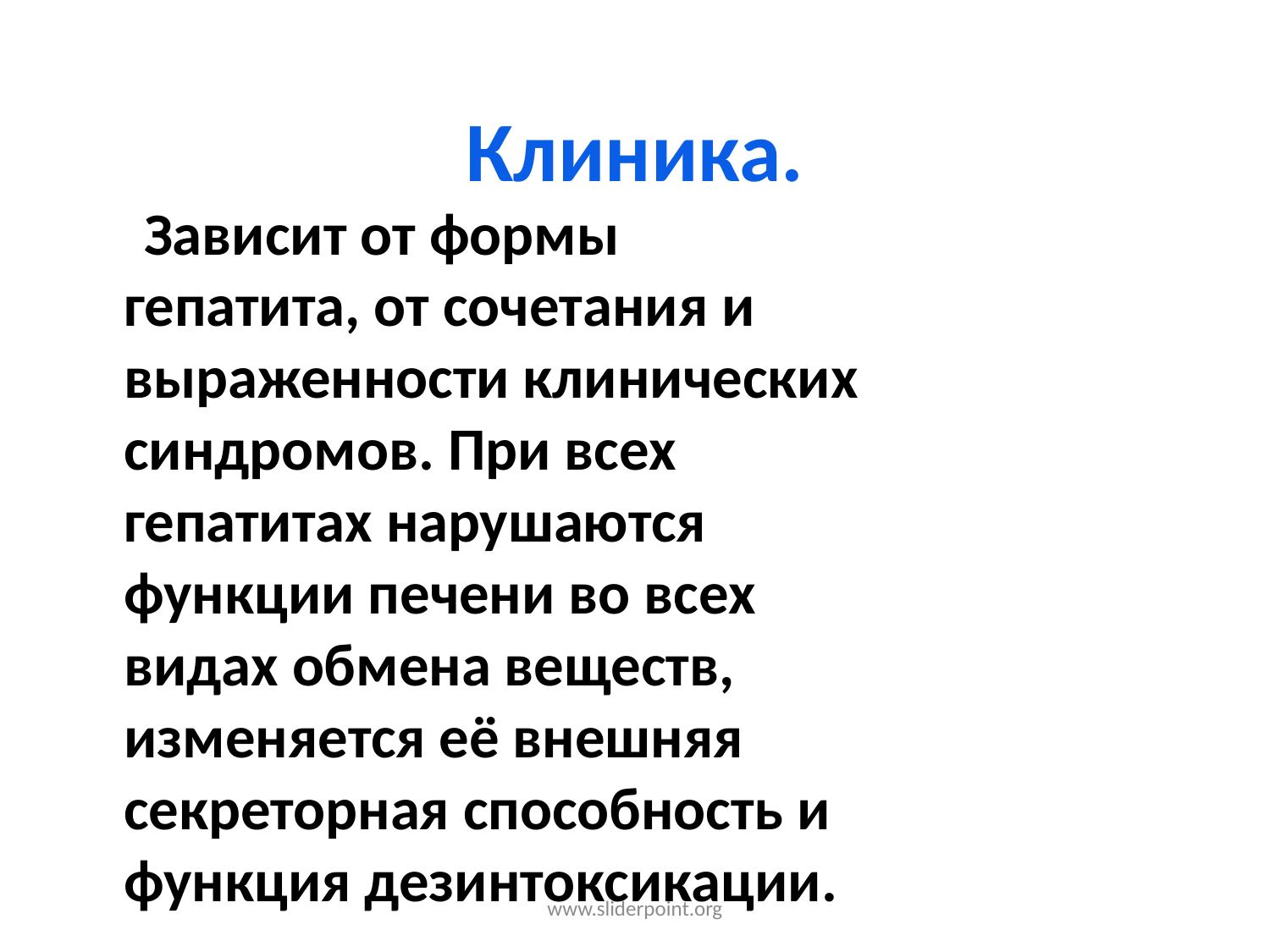

# Клиника.
     Зависит от формы гепатита, от сочетания и выраженности клинических синдромов. При всех гепатитах нарушаются функции печени во всех видах обмена веществ, изменяется её внешняя секреторная способность и функция дезинтоксикации.
www.sliderpoint.org